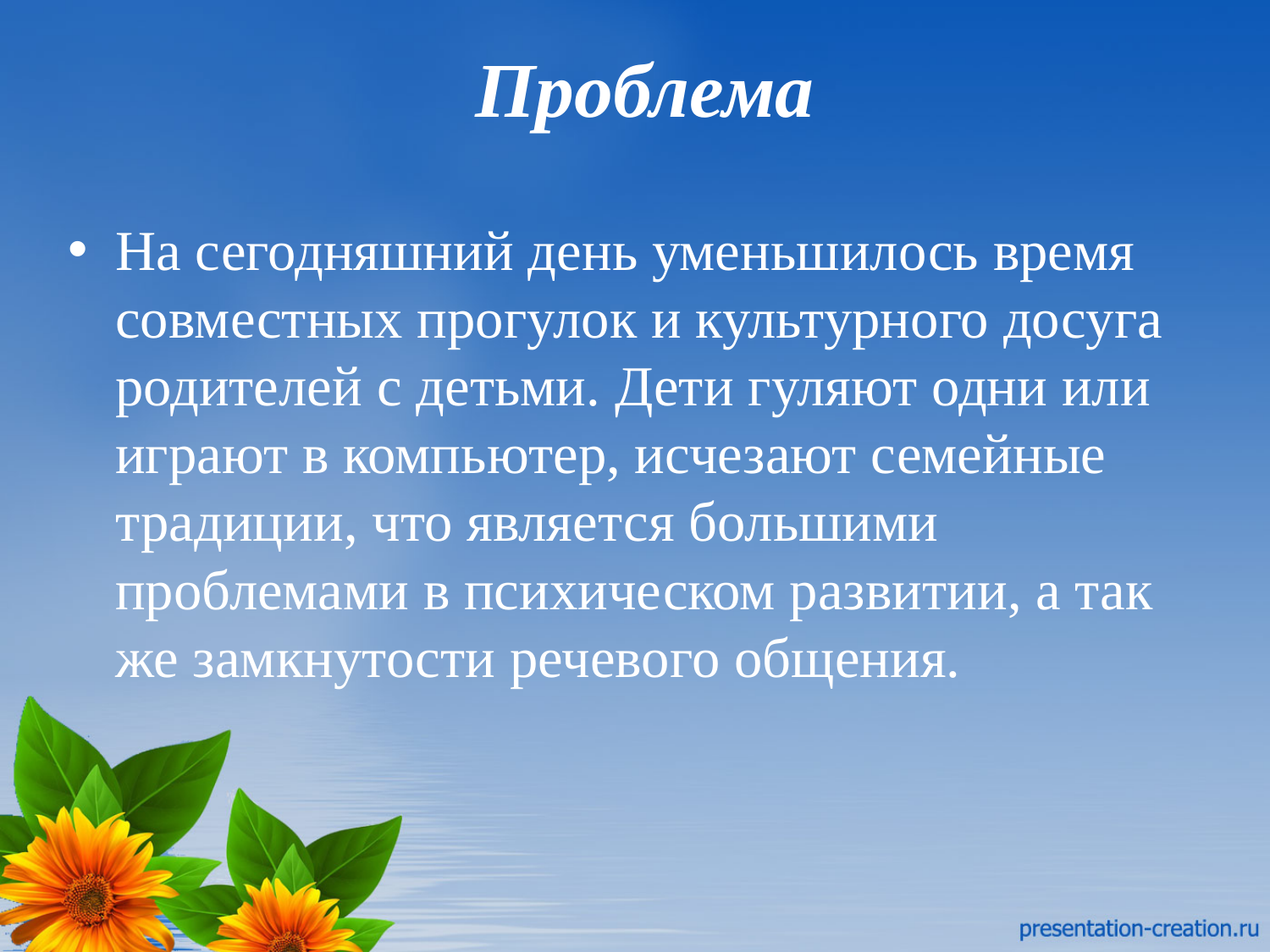

# Проблема
На сегодняшний день уменьшилось время совместных прогулок и культурного досуга родителей с детьми. Дети гуляют одни или играют в компьютер, исчезают семейные традиции, что является большими проблемами в психическом развитии, а так же замкнутости речевого общения.